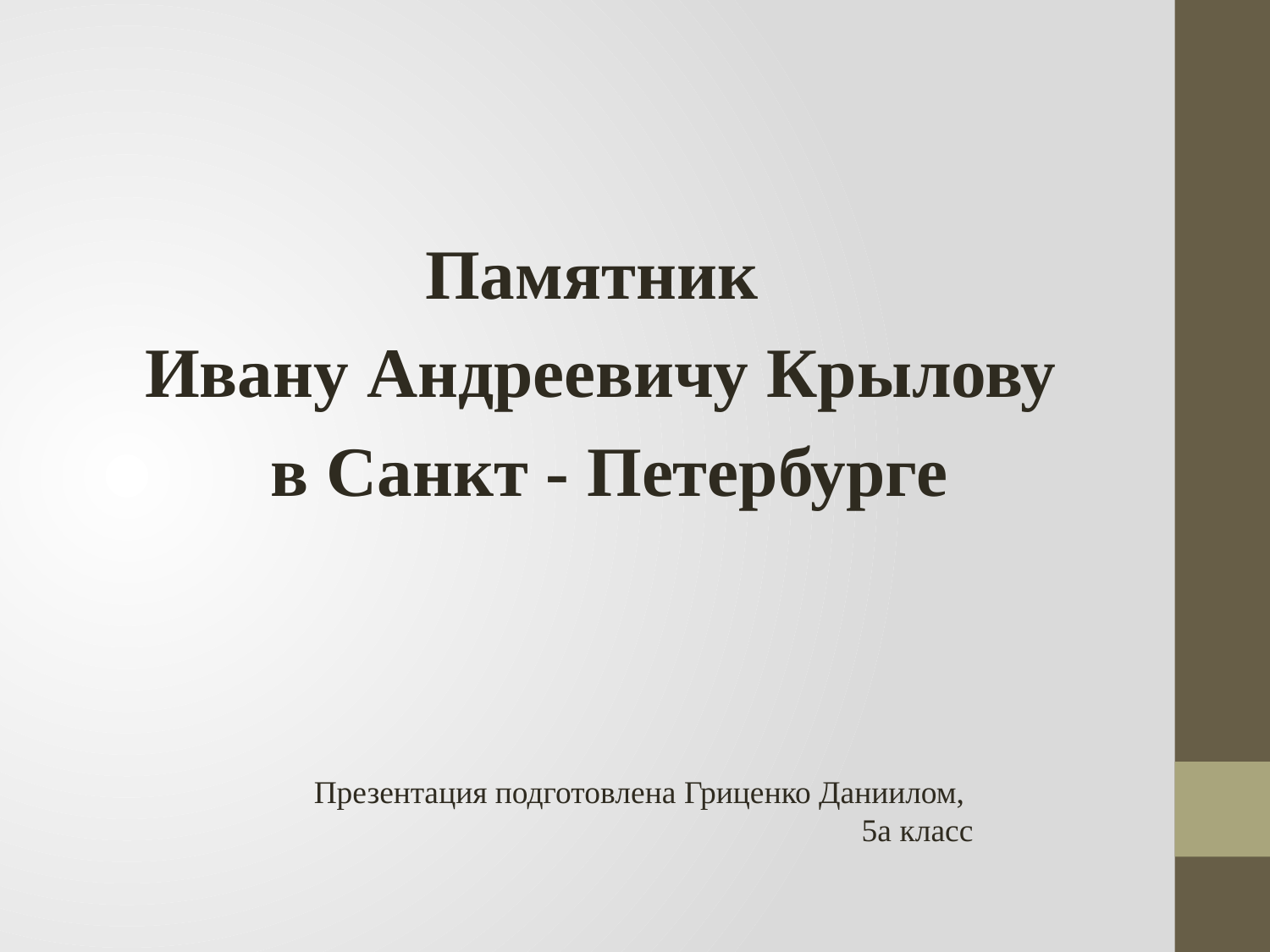

Памятник
Ивану Андреевичу Крылову
 в Санкт - Петербурге
Презентация подготовлена Гриценко Даниилом,
5а класс